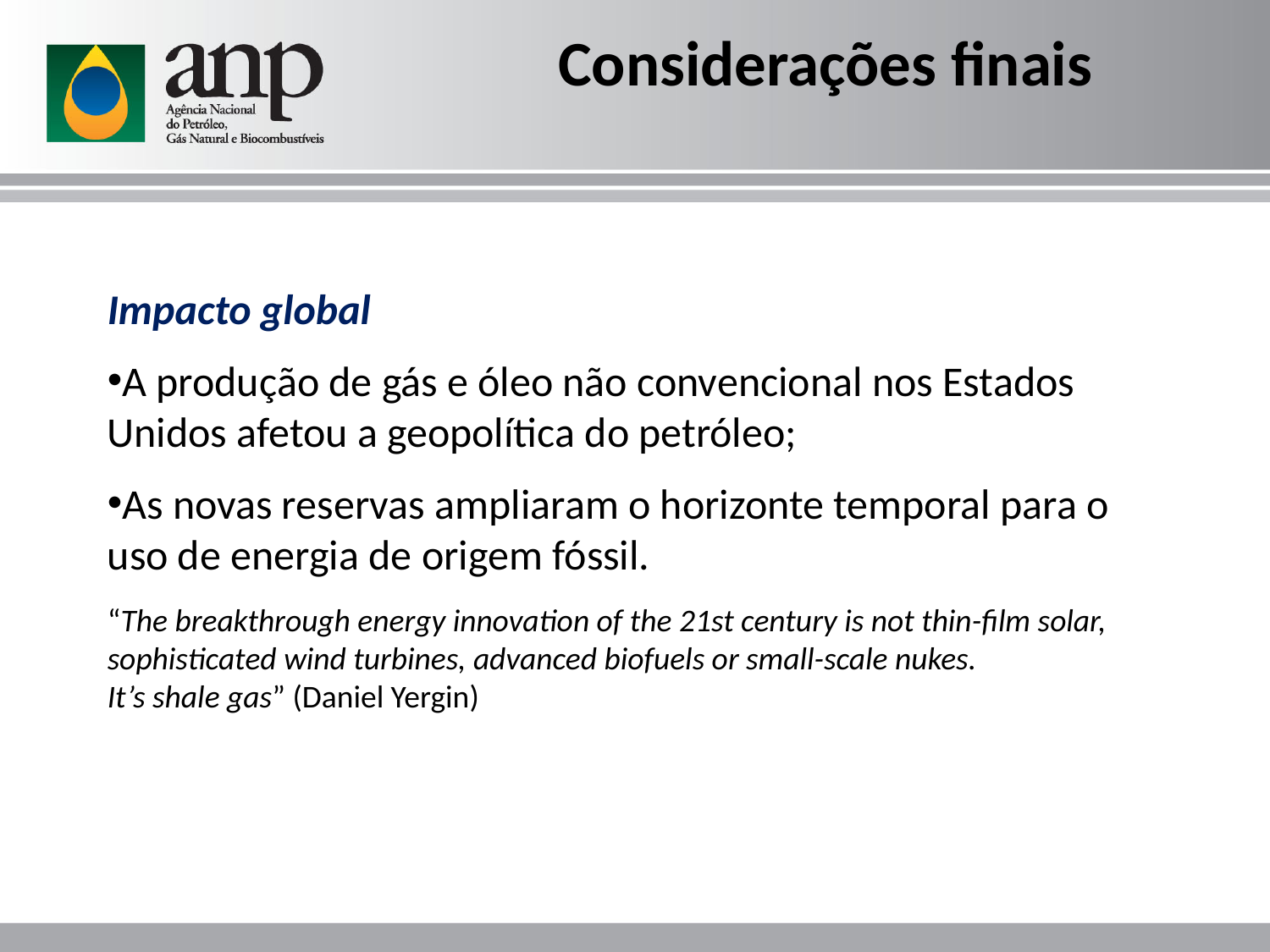

Considerações finais
Impacto global
A produção de gás e óleo não convencional nos Estados Unidos afetou a geopolítica do petróleo;
As novas reservas ampliaram o horizonte temporal para o uso de energia de origem fóssil.
“The breakthrough energy innovation of the 21st century is not thin-film solar, sophisticated wind turbines, advanced biofuels or small-scale nukes.
It’s shale gas” (Daniel Yergin)